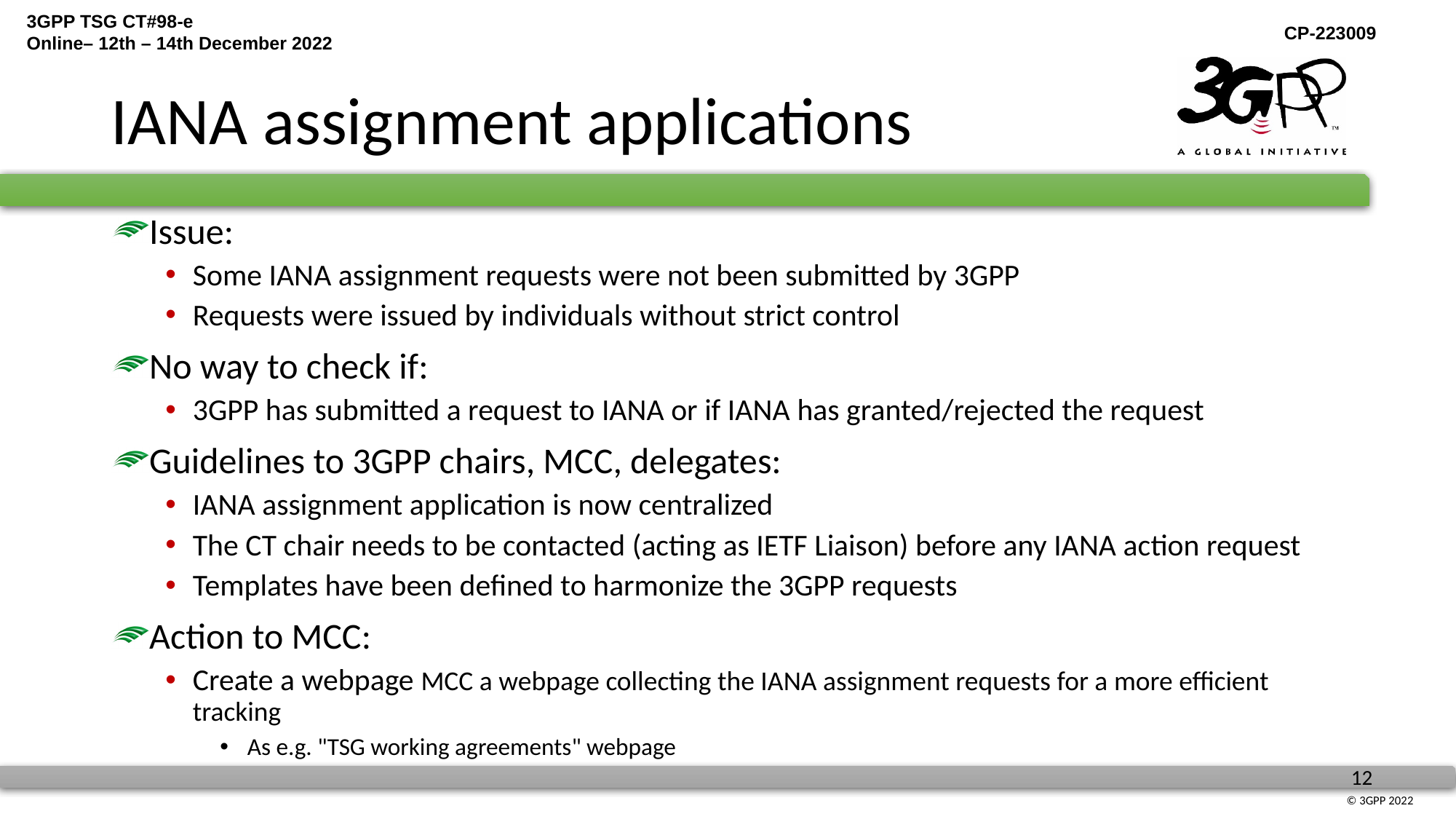

# IANA assignment applications
Issue:
Some IANA assignment requests were not been submitted by 3GPP
Requests were issued by individuals without strict control
No way to check if:
3GPP has submitted a request to IANA or if IANA has granted/rejected the request
Guidelines to 3GPP chairs, MCC, delegates:
IANA assignment application is now centralized
The CT chair needs to be contacted (acting as IETF Liaison) before any IANA action request
Templates have been defined to harmonize the 3GPP requests
Action to MCC:
Create a webpage MCC a webpage collecting the IANA assignment requests for a more efficient tracking
As e.g. "TSG working agreements" webpage